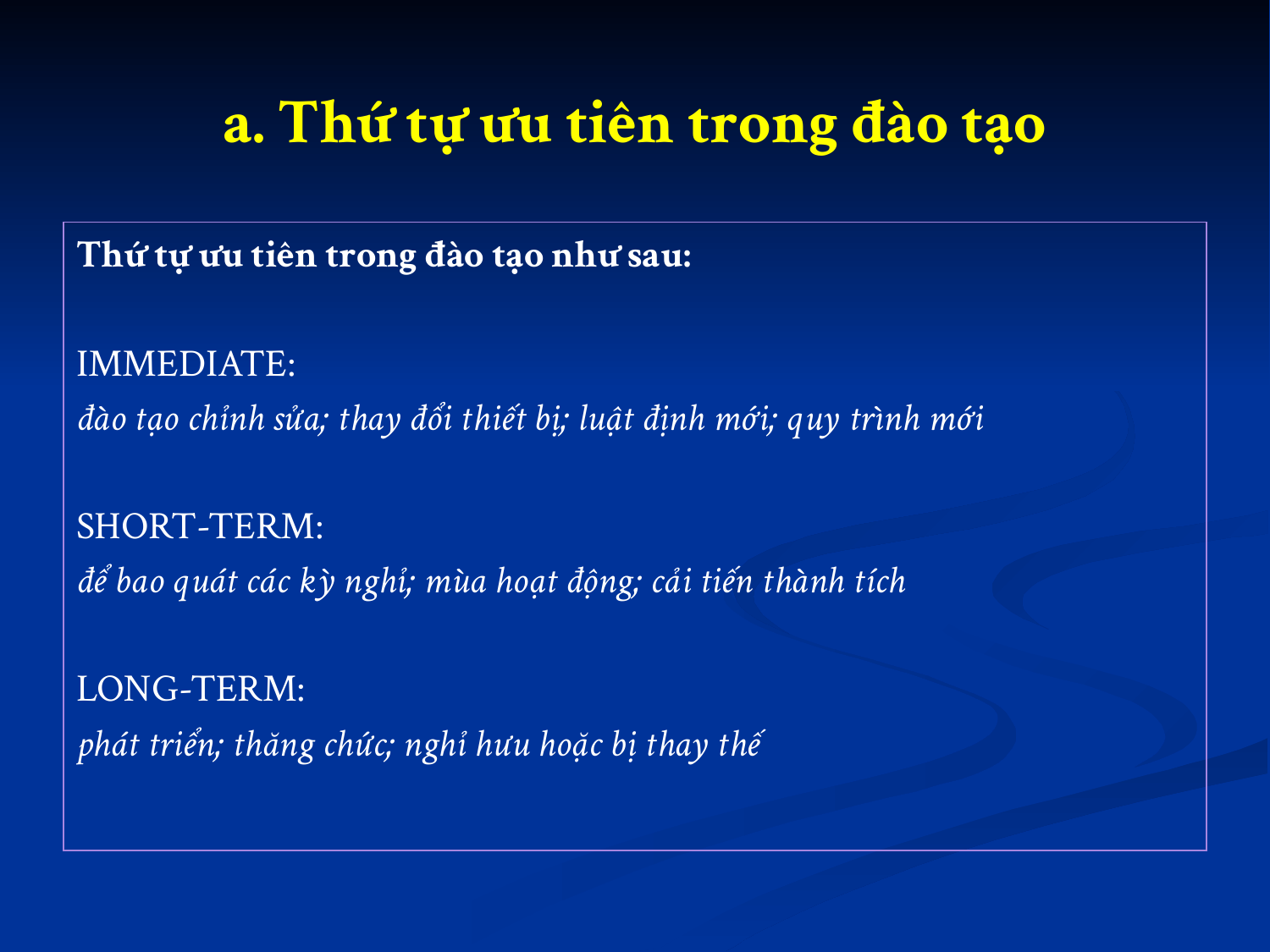

# a. Thứ tự ưu tiên trong đào tạo
Thứ tự ưu tiên trong đào tạo như sau:

IMMEDIATE:
đào tạo chỉnh sửa; thay đổi thiết bị; luật định mới; quy trình mới

SHORT-TERM:
để bao quát các kỳ nghỉ; mùa hoạt động; cải tiến thành tích

LONG-TERM:
phát triển; thăng chức; nghỉ hưu hoặc bị thay thế